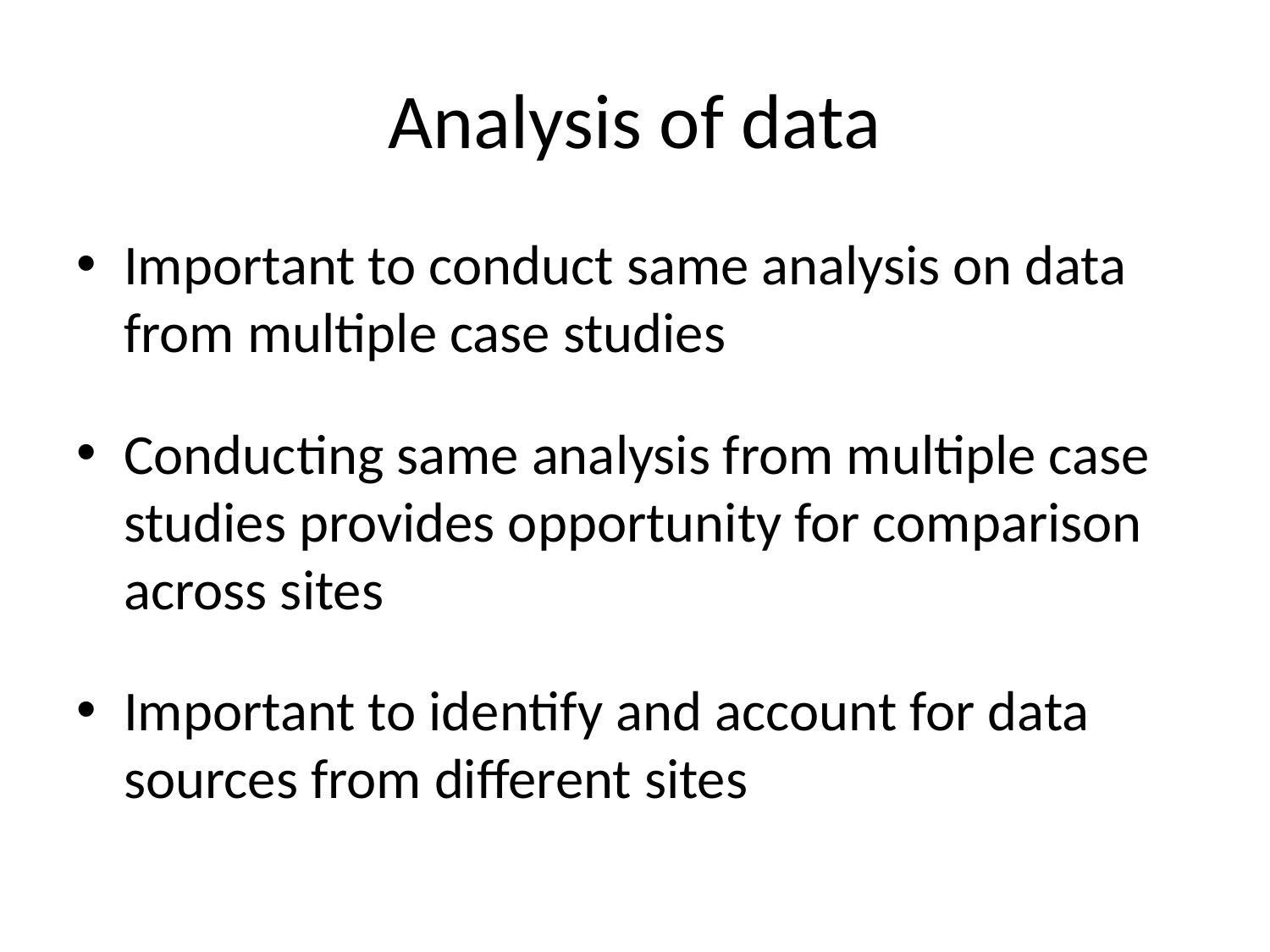

# Analysis of data
Important to conduct same analysis on data from multiple case studies
Conducting same analysis from multiple case studies provides opportunity for comparison across sites
Important to identify and account for data sources from different sites